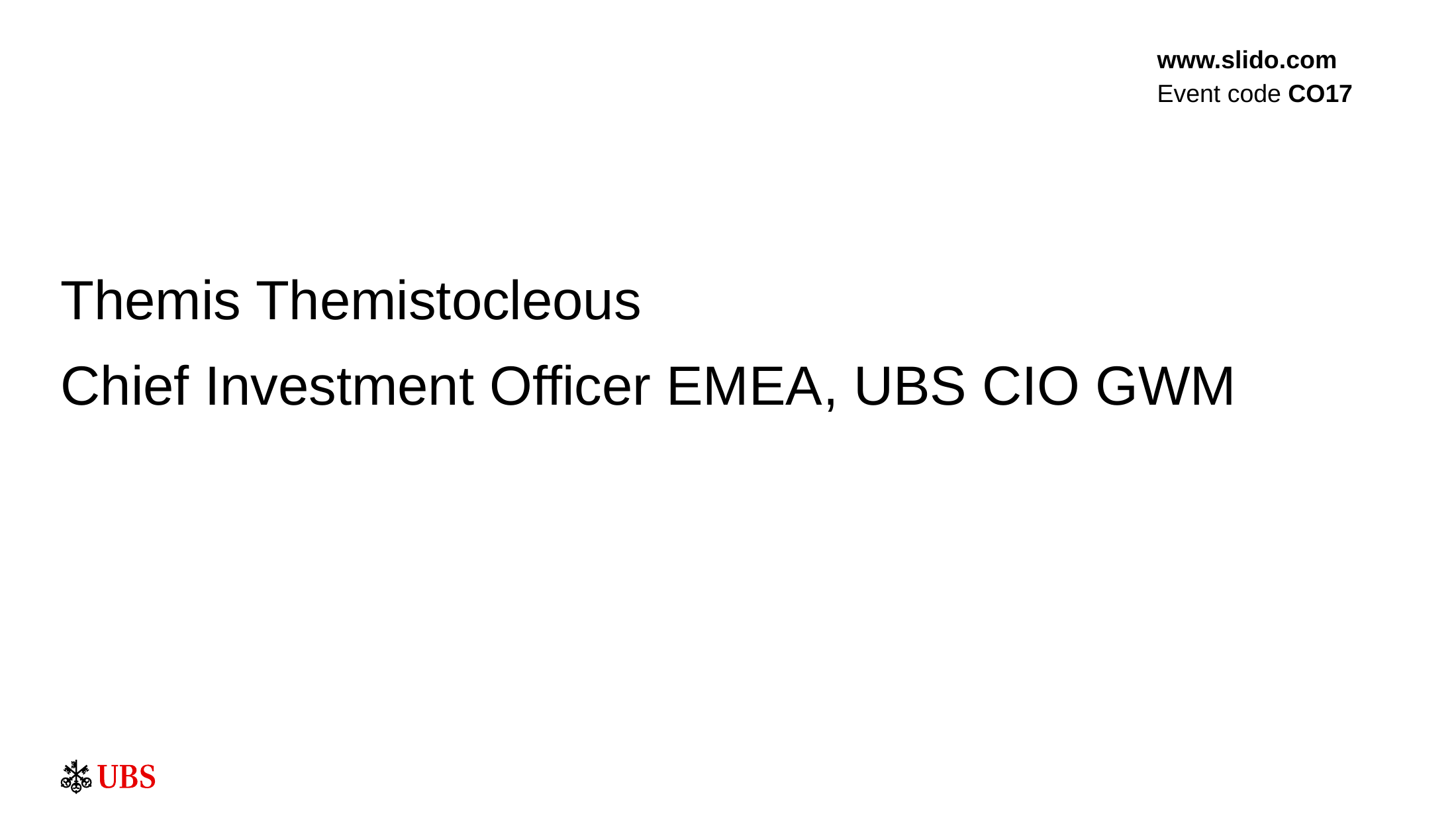

www.slido.com
Event code CO17
Themis Themistocleous
Chief Investment Officer EMEA, UBS CIO GWM